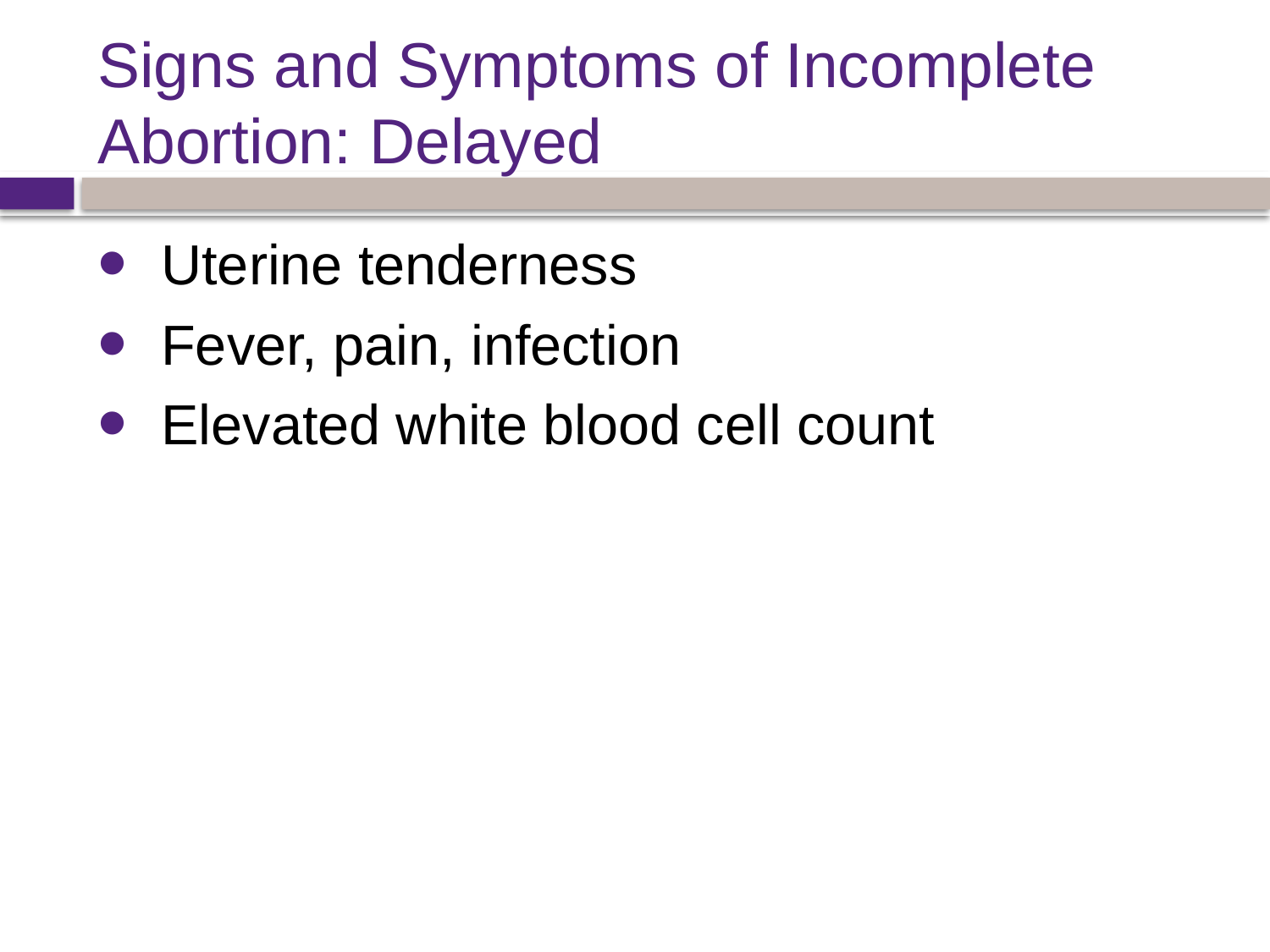

# Signs and Symptoms of Incomplete Abortion: Delayed
Uterine tenderness
Fever, pain, infection
Elevated white blood cell count